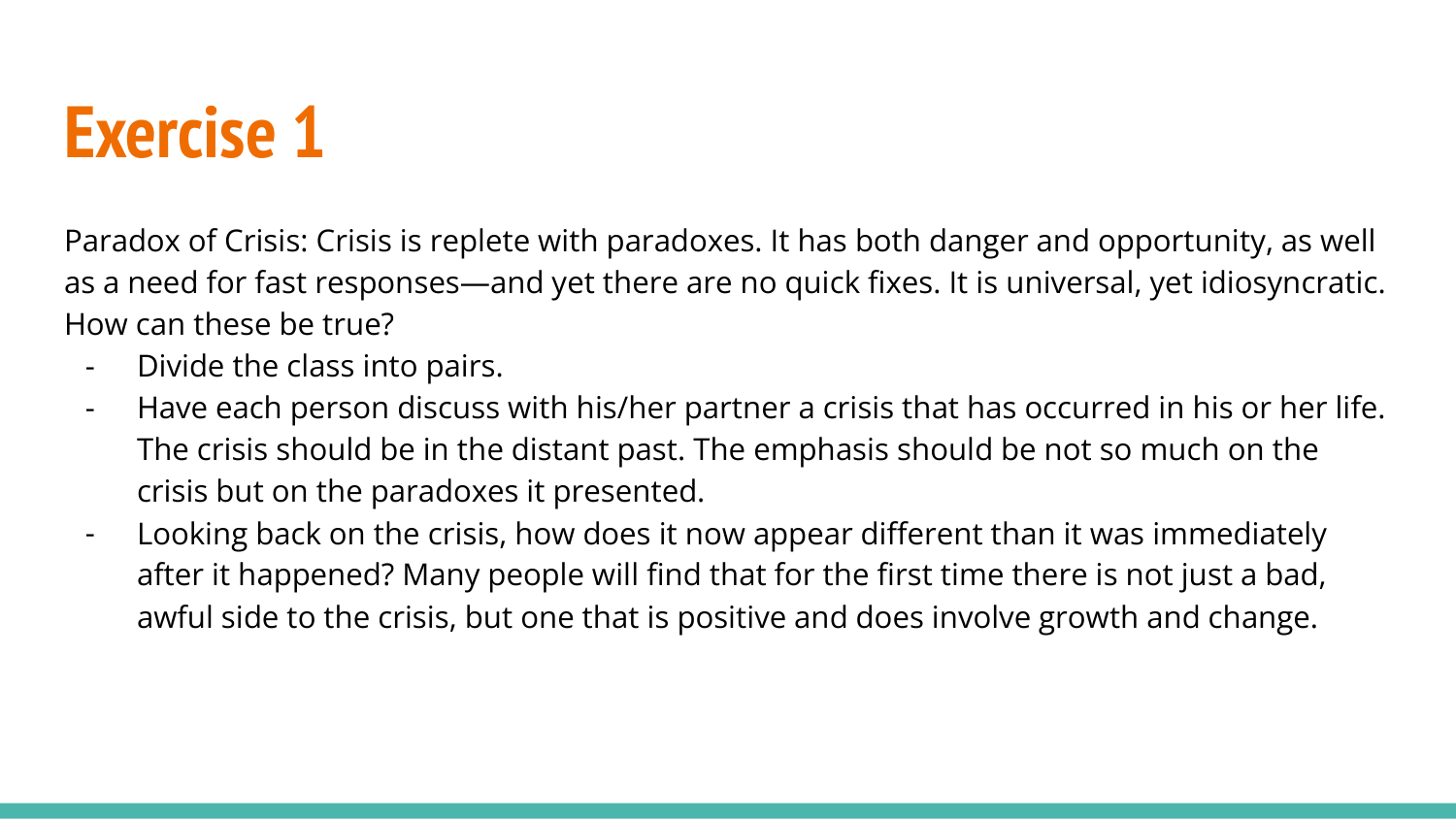

# Exercise 1
Paradox of Crisis: Crisis is replete with paradoxes. It has both danger and opportunity, as well as a need for fast responses—and yet there are no quick fixes. It is universal, yet idiosyncratic. How can these be true?
Divide the class into pairs.
Have each person discuss with his/her partner a crisis that has occurred in his or her life. The crisis should be in the distant past. The emphasis should be not so much on the crisis but on the paradoxes it presented.
Looking back on the crisis, how does it now appear different than it was immediately after it happened? Many people will find that for the first time there is not just a bad, awful side to the crisis, but one that is positive and does involve growth and change.